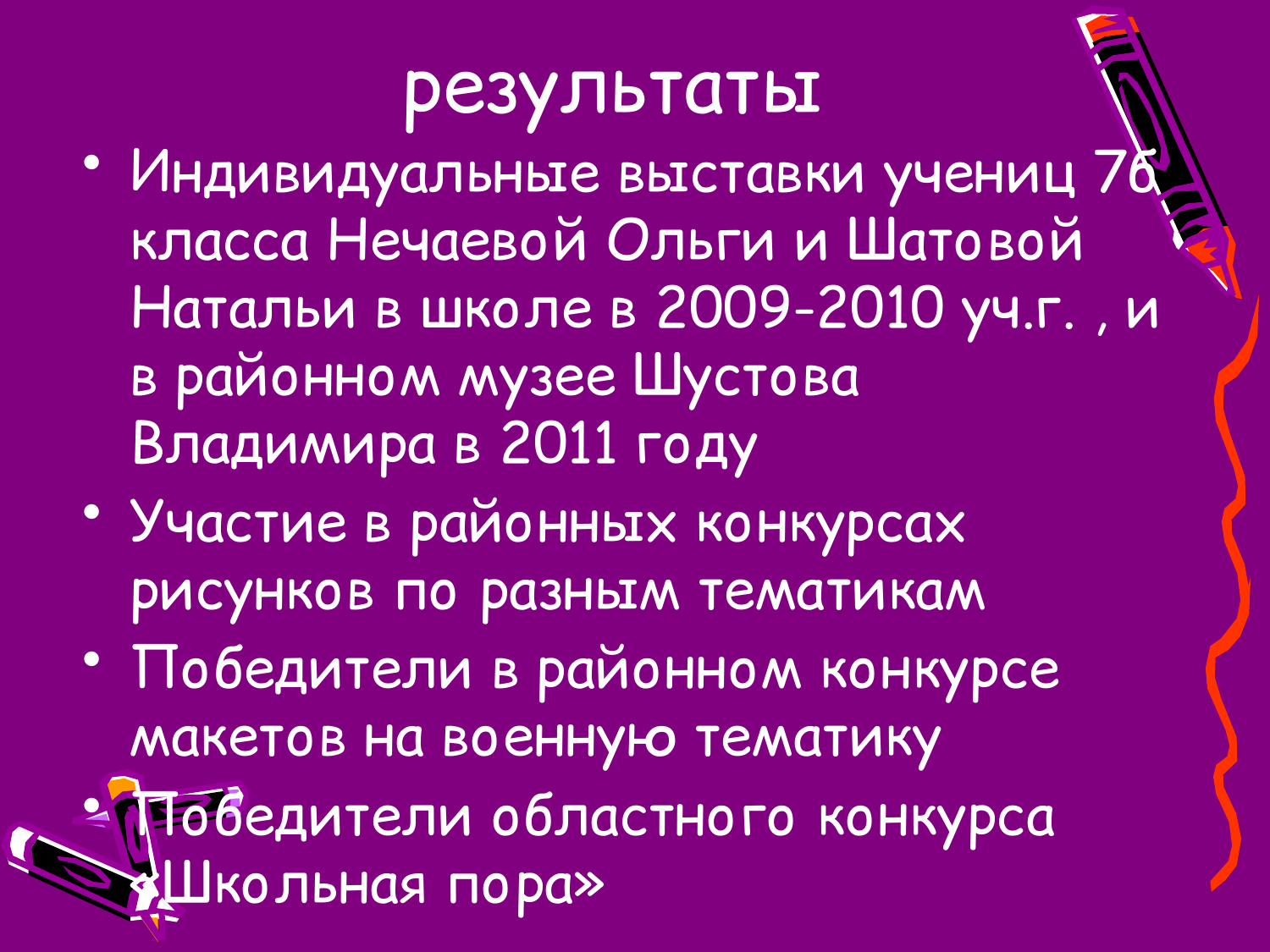

# результаты
Индивидуальные выставки учениц 7б класса Нечаевой Ольги и Шатовой Натальи в школе в 2009-2010 уч.г. , и в районном музее Шустова Владимира в 2011 году
Участие в районных конкурсах рисунков по разным тематикам
Победители в районном конкурсе макетов на военную тематику
Победители областного конкурса «Школьная пора»